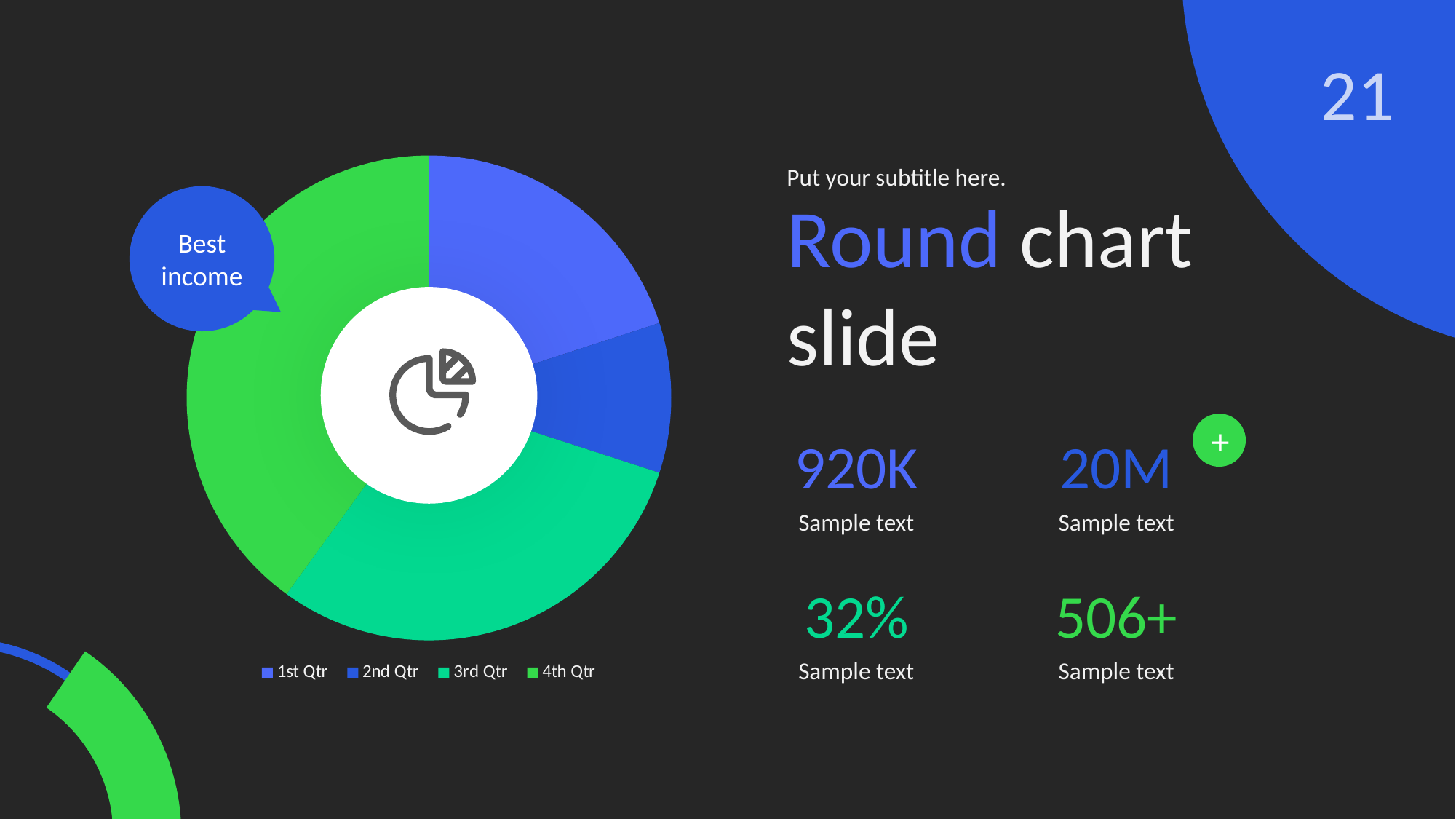

21

### Chart

| Category | Sales |
|---|---|
| 1st Qtr | 0.2 |
| 2nd Qtr | 0.1 |
| 3rd Qtr | 0.3 |
| 4th Qtr | 0.4 |
Put your subtitle here.
Round chart slide
Best income

+
920K
20M
Sample text
Sample text
32%
506+

Sample text
Sample text